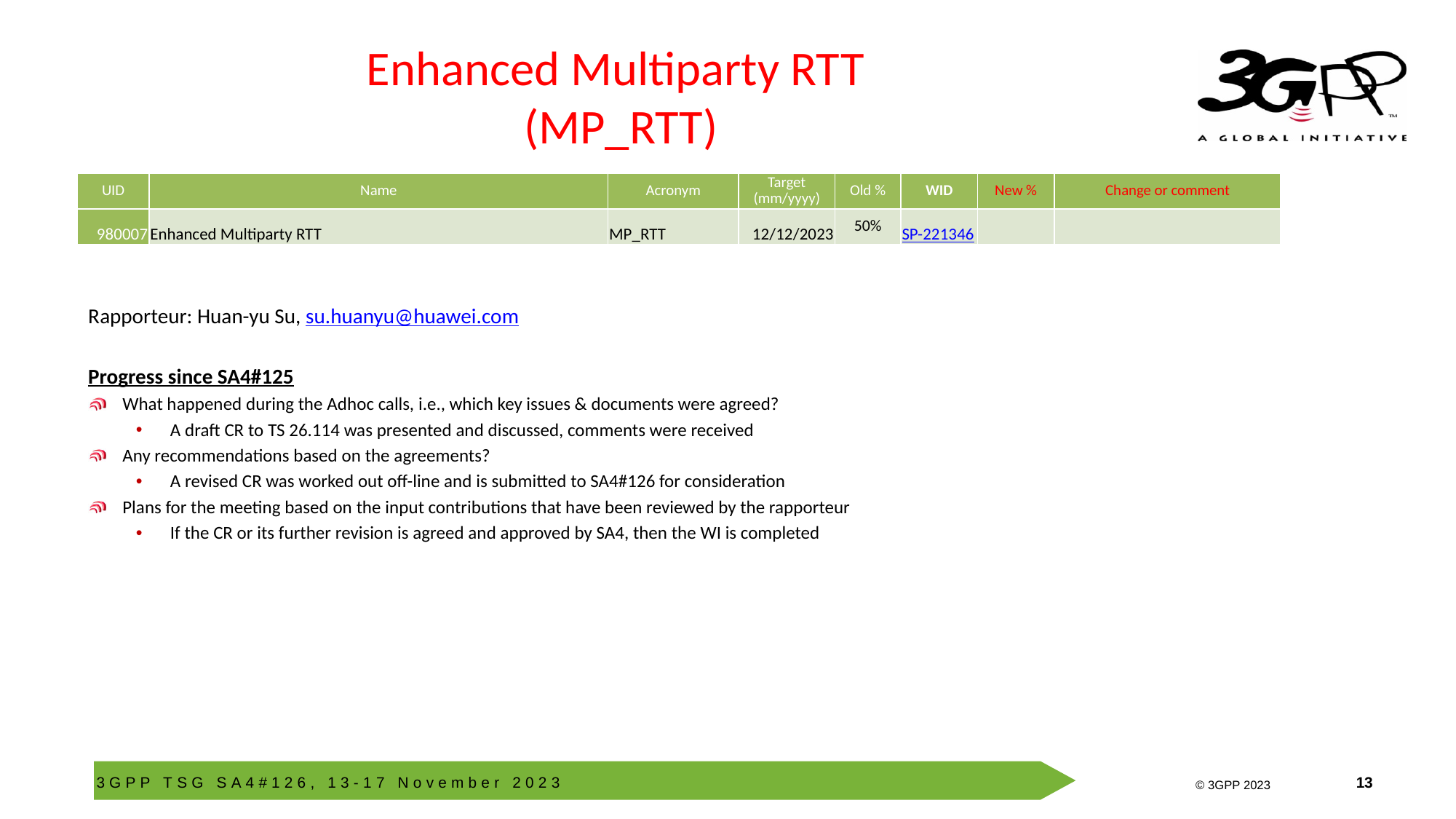

# Enhanced Multiparty RTT (MP_RTT)
| UID | Name | Acronym | Target (mm/yyyy) | Old % | WID | New % | Change or comment |
| --- | --- | --- | --- | --- | --- | --- | --- |
| 980007 | Enhanced Multiparty RTT | MP\_RTT | 12/12/2023 | 50% | SP-221346 |  |  |
Rapporteur: Huan-yu Su, su.huanyu@huawei.com

Progress since SA4#125
What happened during the Adhoc calls, i.e., which key issues & documents were agreed?
A draft CR to TS 26.114 was presented and discussed, comments were received
Any recommendations based on the agreements?
A revised CR was worked out off-line and is submitted to SA4#126 for consideration
Plans for the meeting based on the input contributions that have been reviewed by the rapporteur
If the CR or its further revision is agreed and approved by SA4, then the WI is completed